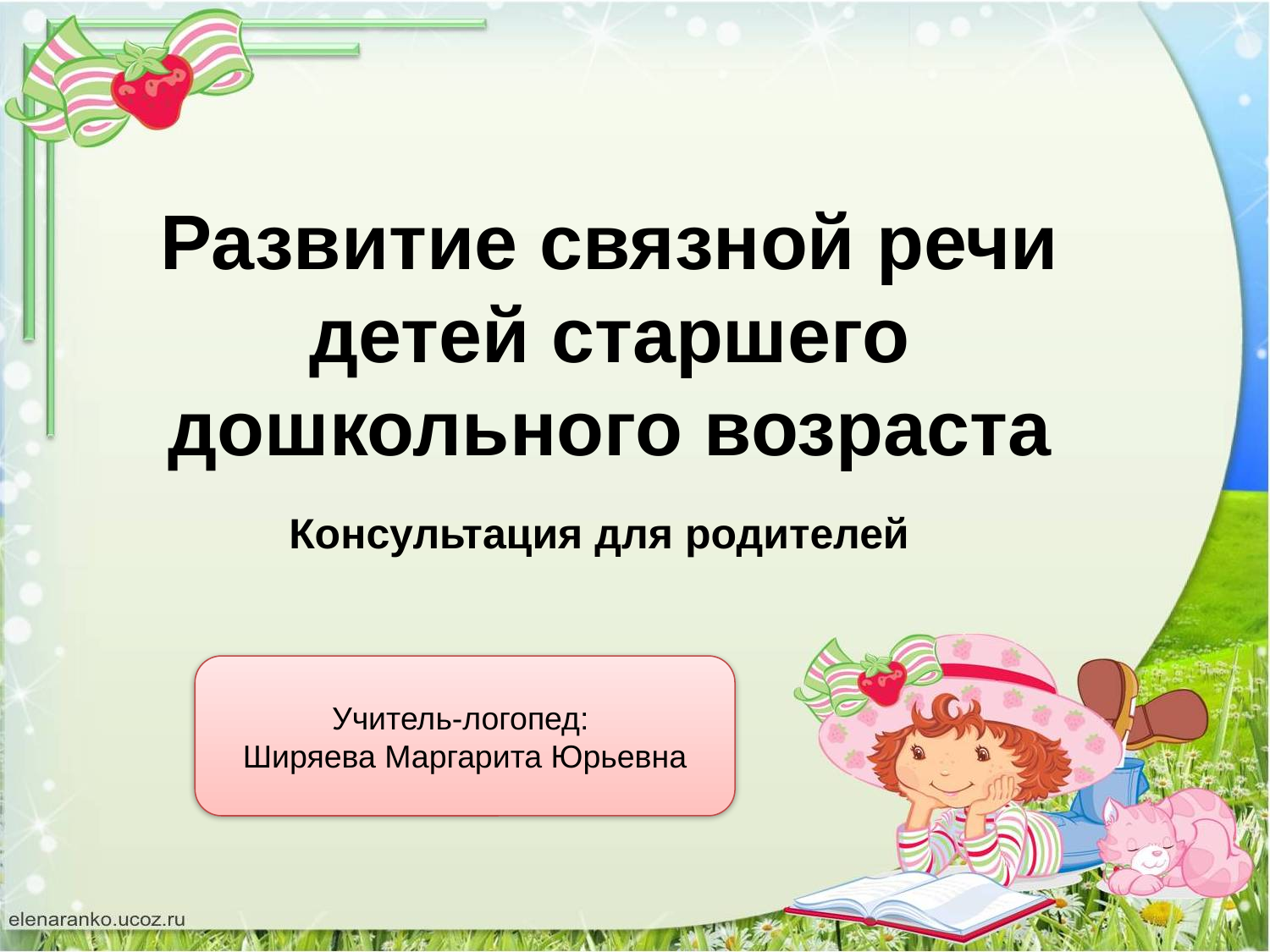

Развитие связной речи детей старшего дошкольного возраста
Консультация для родителей
Учитель-логопед:
Ширяева Маргарита Юрьевна